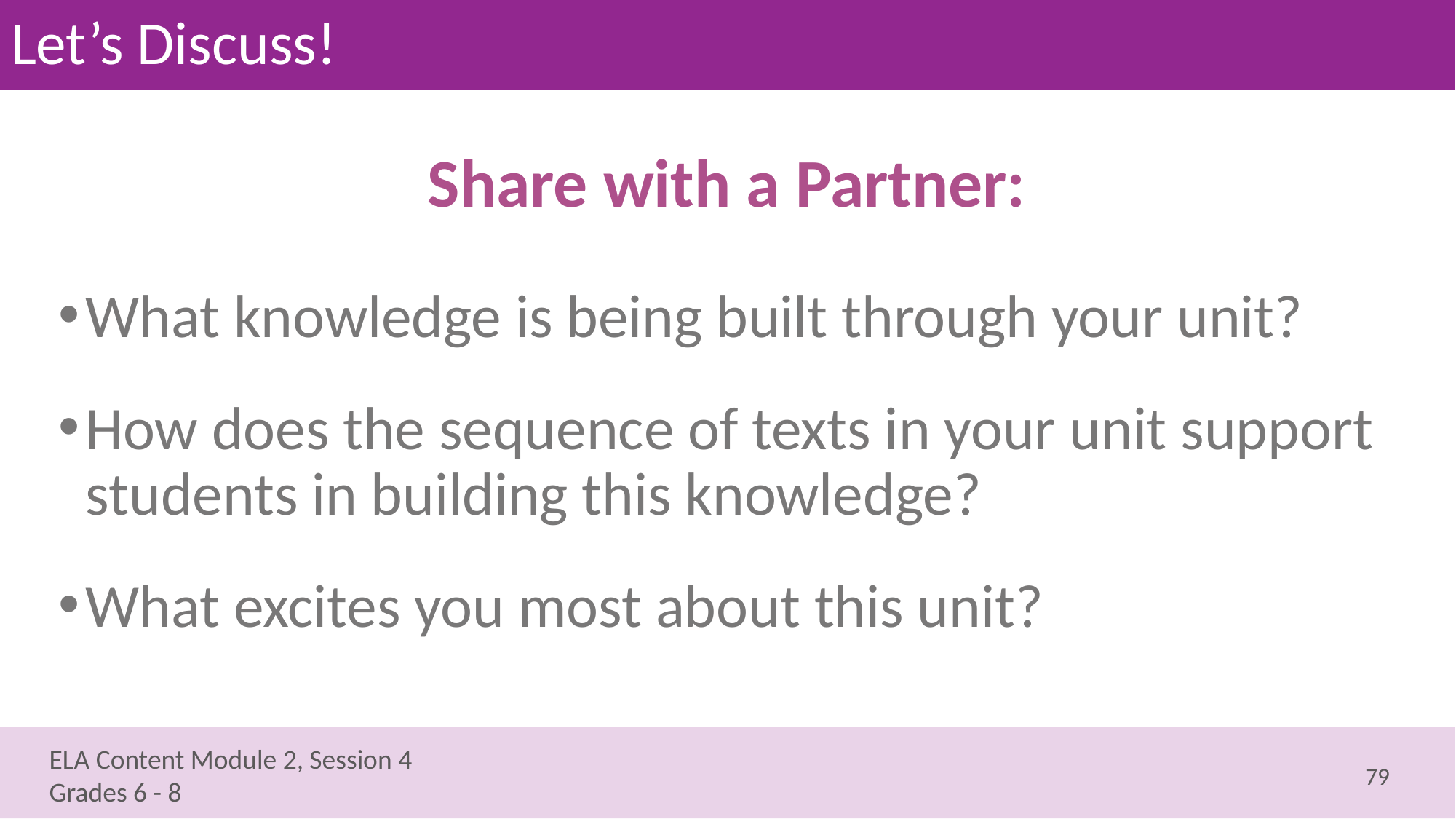

# Let’s Discuss!
Share with a Partner:

What knowledge is being built through your unit?

How does the sequence of texts in your unit support students in building this knowledge?

What excites you most about this unit?

79